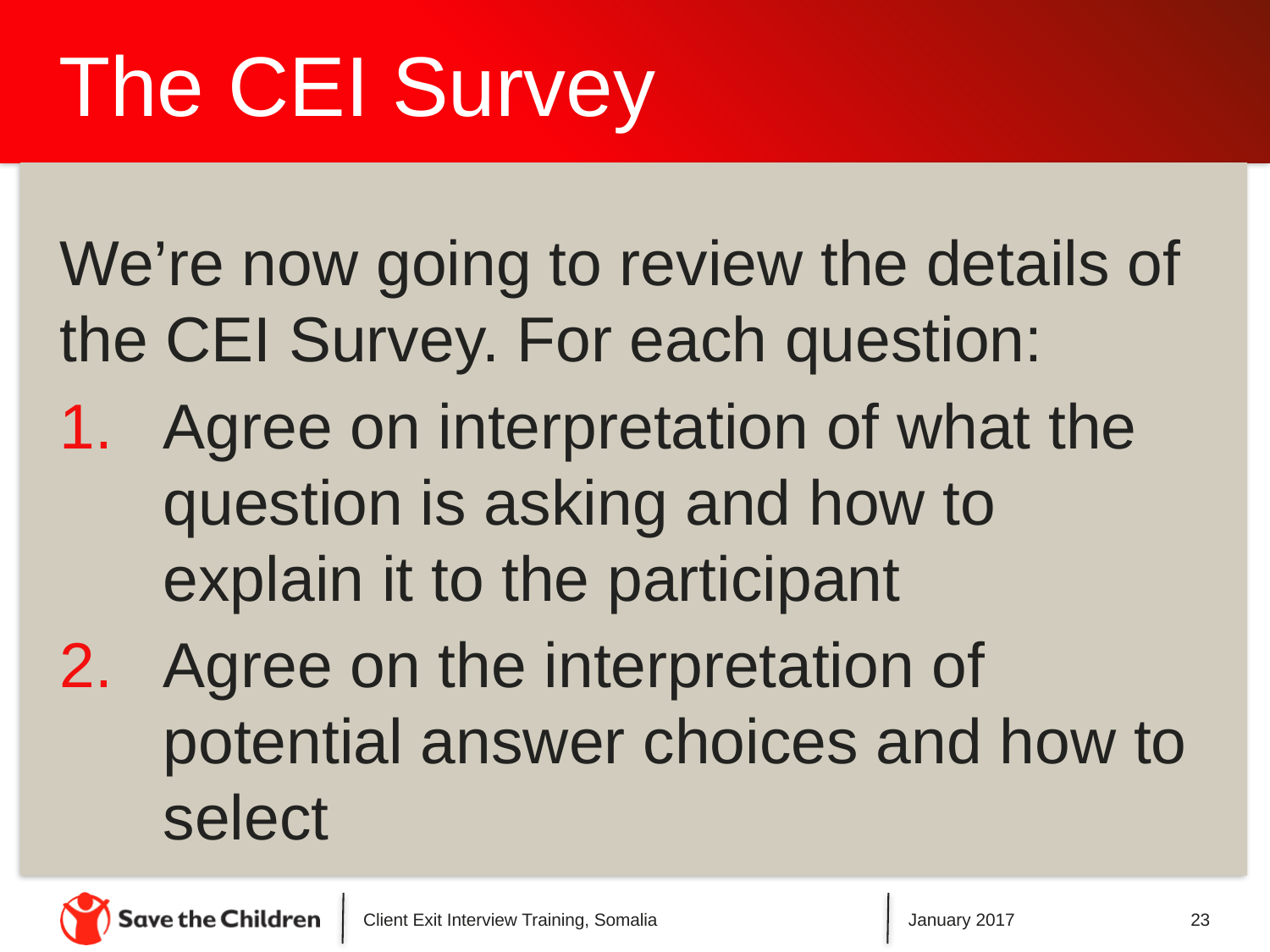

# The CEI Survey
We’re now going to review the details of the CEI Survey. For each question:
Agree on interpretation of what the question is asking and how to explain it to the participant
Agree on the interpretation of potential answer choices and how to select
Client Exit Interview Training, Somalia
January 2017
23